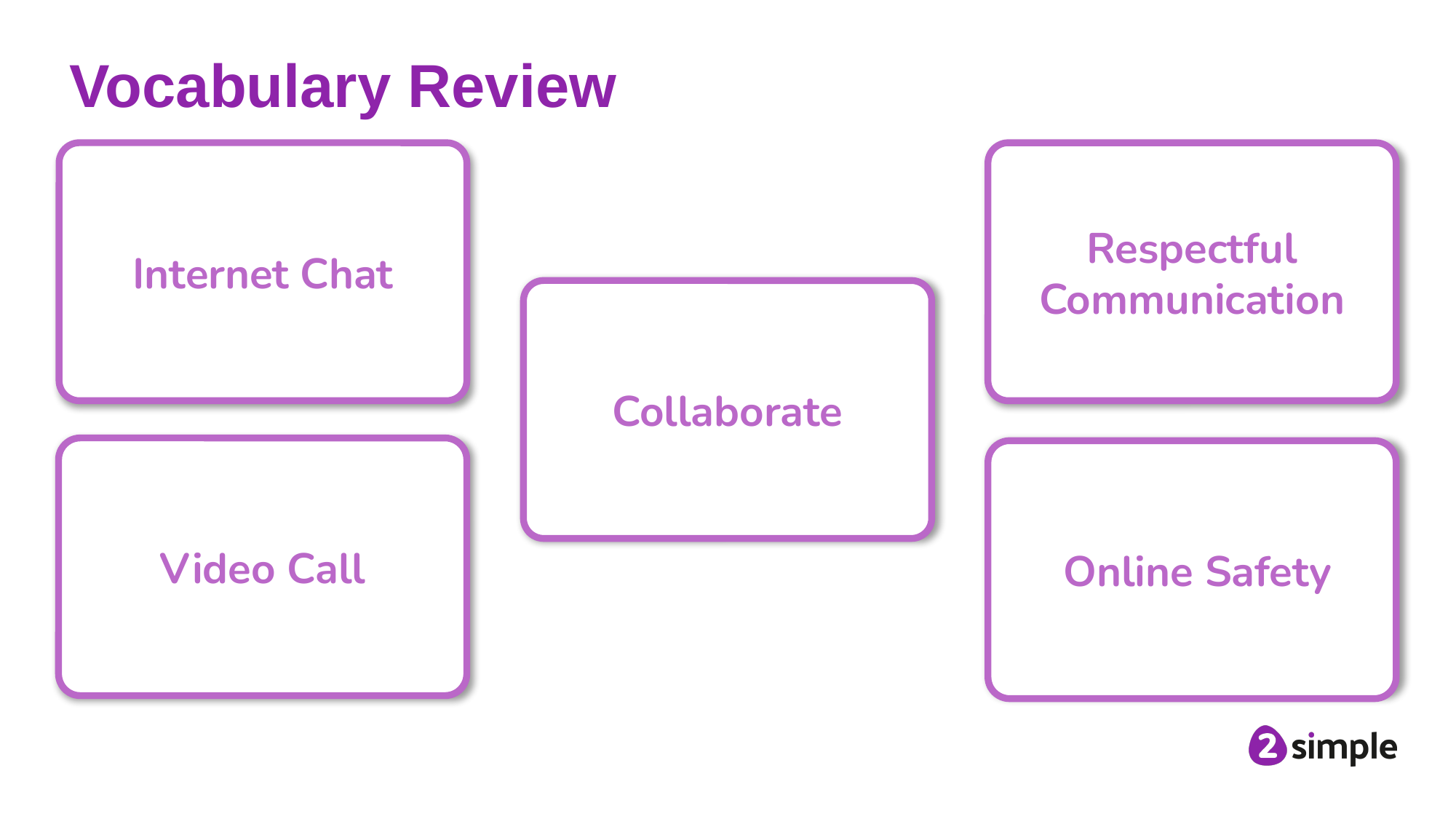

# Vocabulary Review
Internet Chat
Respectful Communication
 Respectful Communication: Using kind, polite language online.
 Internet Chat: Instant messaging in real-time.
 Collaborate: Working together with others.
Collaborate
Video Call
 Video Call: Seeing and hearing someone live on your screen.
 Online Safety
 Online Safety: Making good choices when using the internet to protect yourself and others.